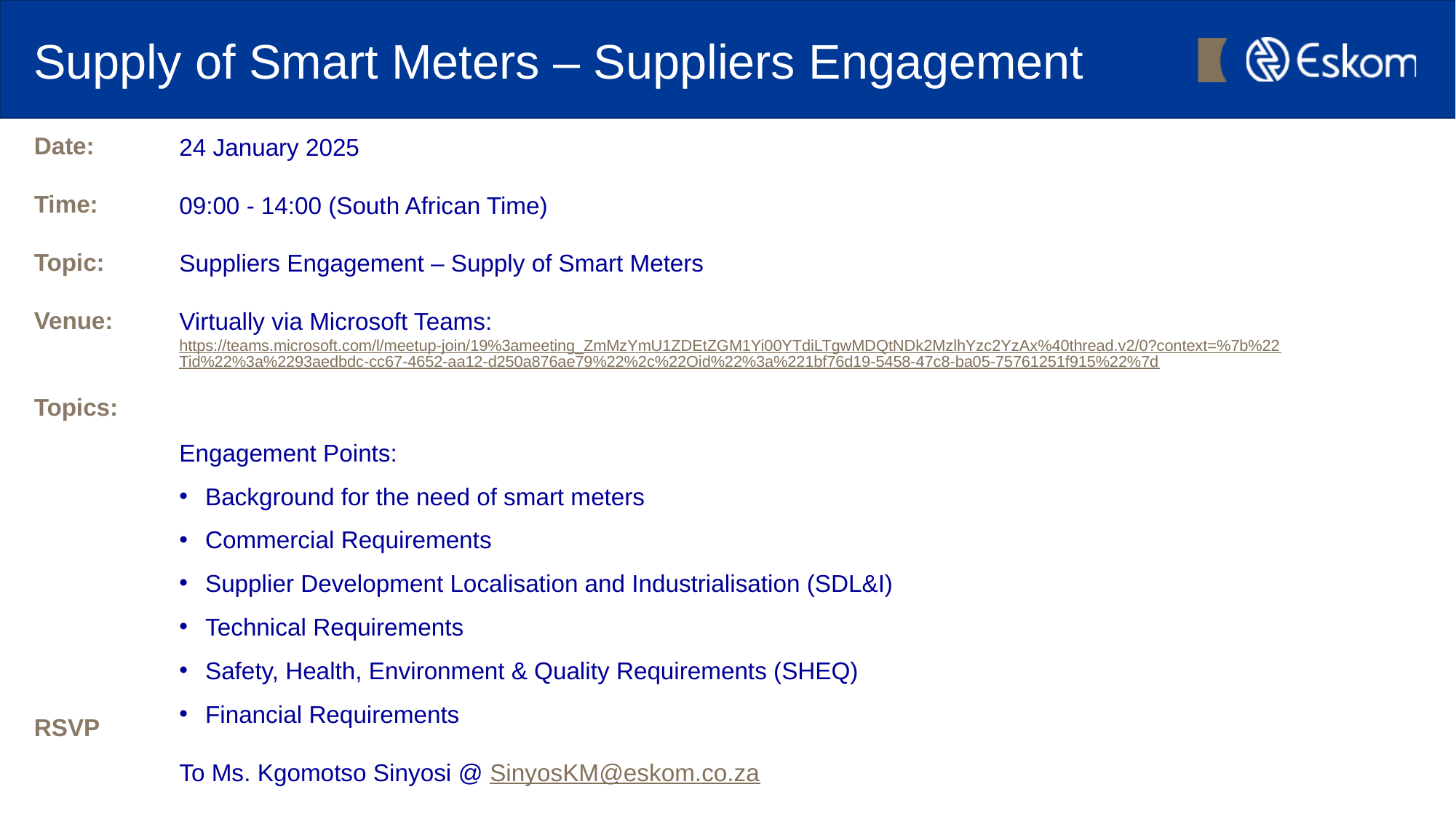

# Supply of Smart Meters – Suppliers Engagement
Date:
Time:
Topic:

Venue:

Topics:

RSVP
24 January 2025

09:00 - 14:00 (South African Time)

Suppliers Engagement – Supply of Smart Meters

Virtually via Microsoft Teams: https://teams.microsoft.com/l/meetup-join/19%3ameeting_ZmMzYmU1ZDEtZGM1Yi00YTdiLTgwMDQtNDk2MzlhYzc2YzAx%40thread.v2/0?context=%7b%22Tid%22%3a%2293aedbdc-cc67-4652-aa12-d250a876ae79%22%2c%22Oid%22%3a%221bf76d19-5458-47c8-ba05-75761251f915%22%7d

Engagement Points:
Background for the need of smart meters
Commercial Requirements
Supplier Development Localisation and Industrialisation (SDL&I)
Technical Requirements
Safety, Health, Environment & Quality Requirements (SHEQ)
Financial Requirements

To Ms. Kgomotso Sinyosi @ SinyosKM@eskom.co.za